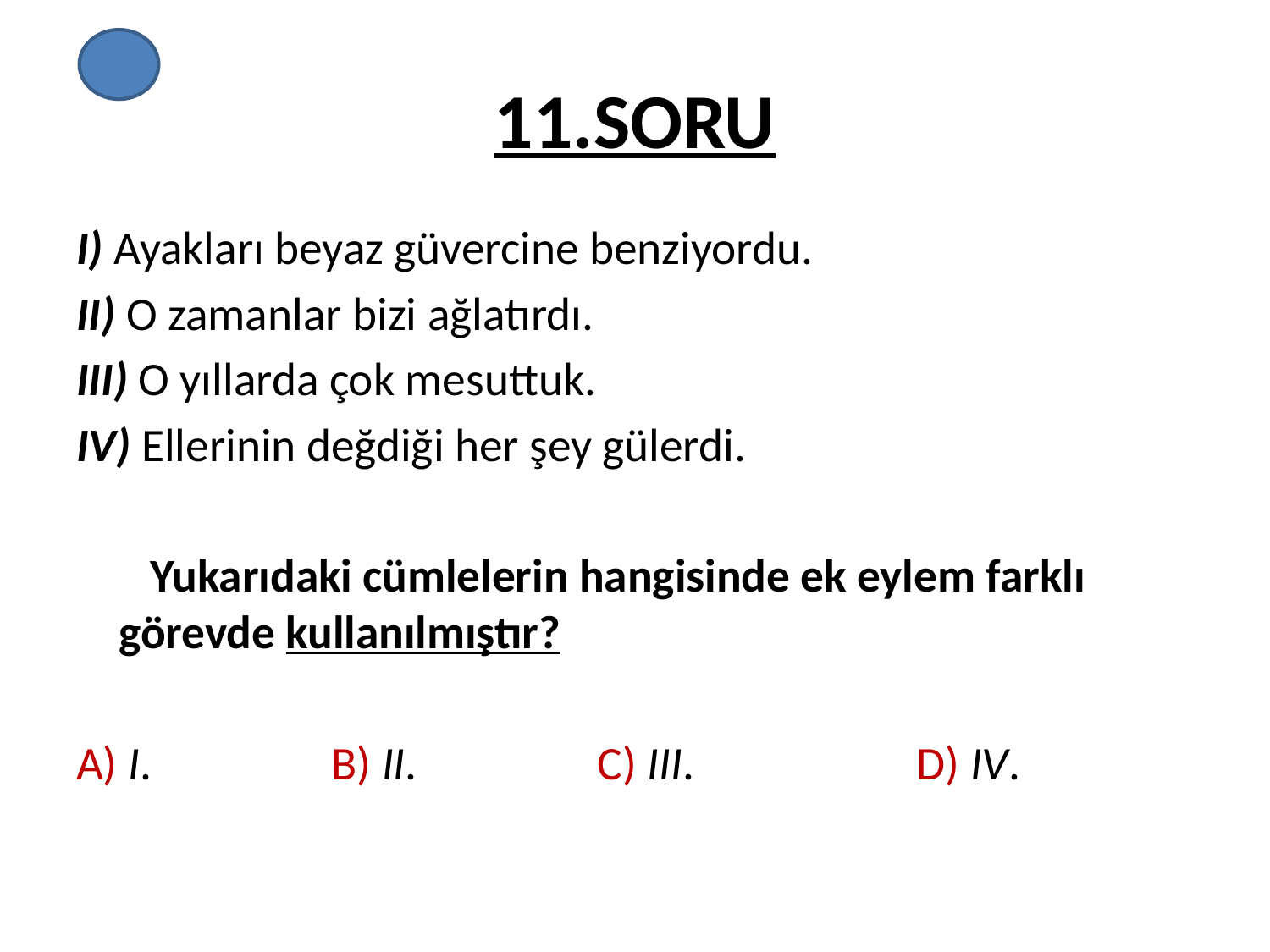

# 11.SORU
I) Ayakları beyaz güvercine benziyordu.
II) O zamanlar bizi ağlatırdı.
III) O yıllarda çok mesuttuk.
IV) Ellerinin değdiği her şey gülerdi.

       Yukarıdaki cümlelerin hangisinde ek eylem farklı görevde kullanılmıştır?

A) I.                 B) II.                 C) III.                     D) IV.